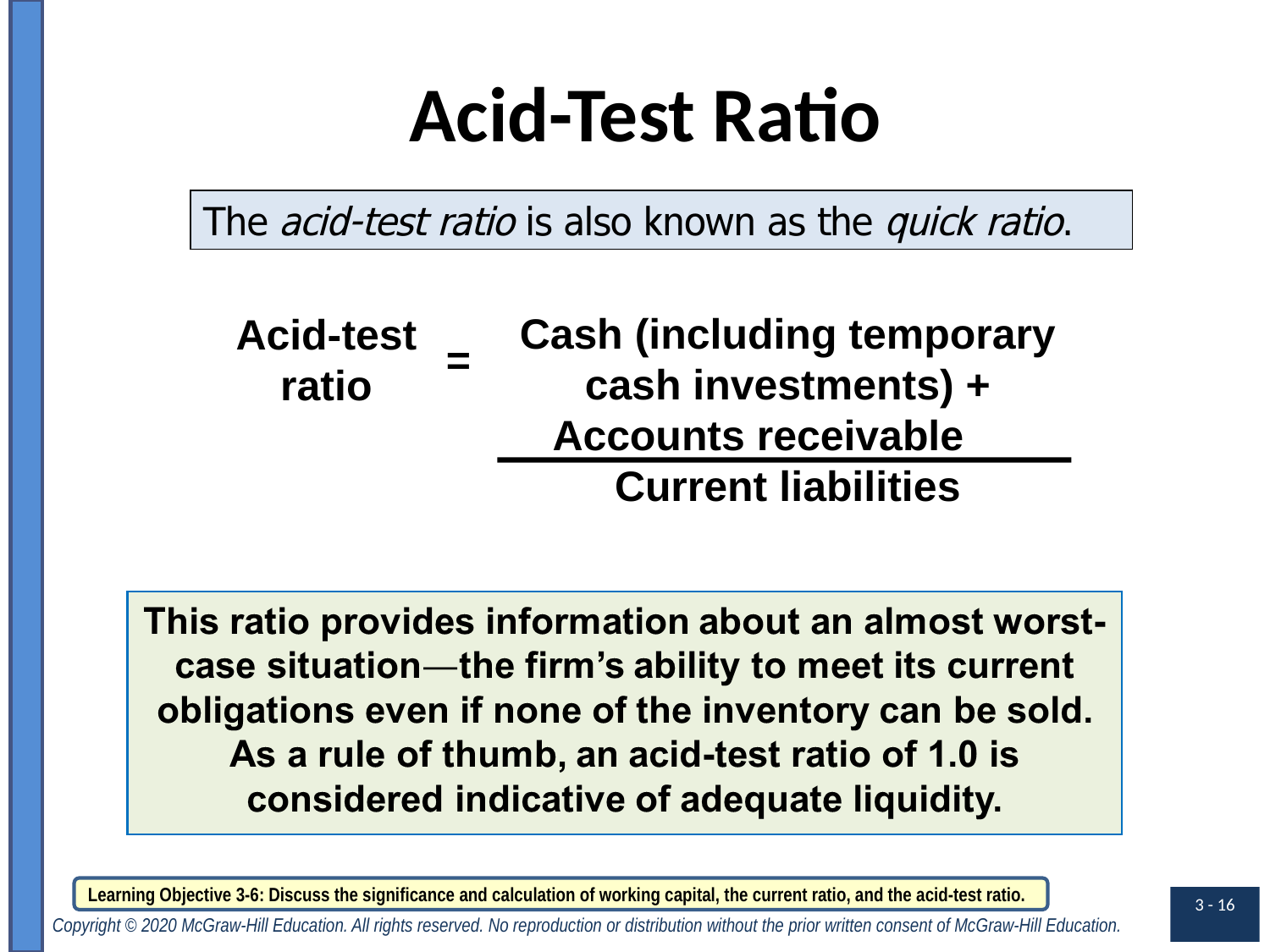

# Acid-Test Ratio
The acid-test ratio is also known as the quick ratio.
Cash (including temporary cash investments) + Accounts receivable
Current liabilities
Acid-test
ratio
=

Learning Objective 3-6: Discuss the significance and calculation of working capital, the current ratio, and the acid-test ratio.